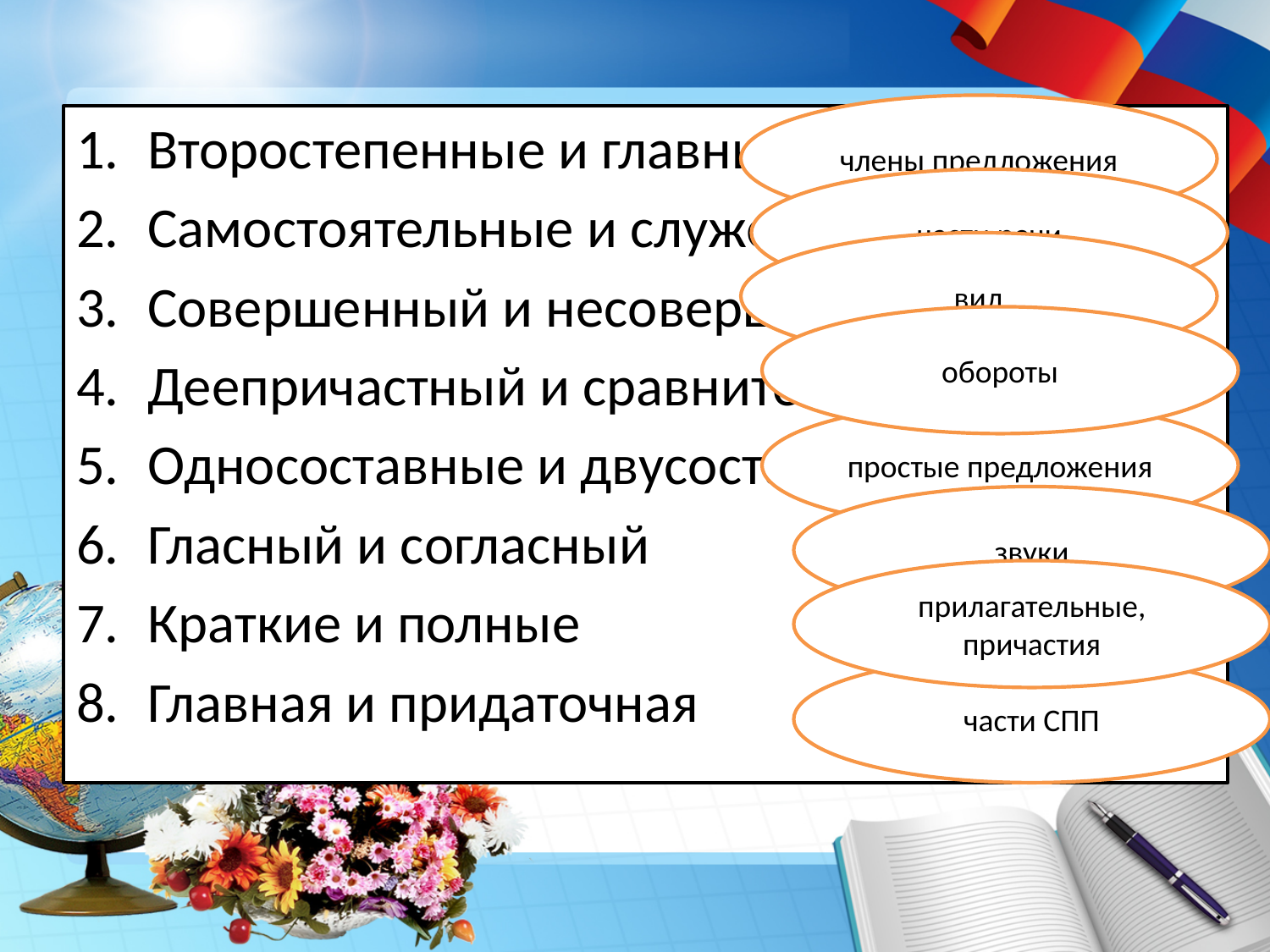

члены предложения
Второстепенные и главные
Самостоятельные и служебные
Совершенный и несовершенный
Деепричастный и сравнительный
Односоставные и двусоставные
Гласный и согласный
Краткие и полные
Главная и придаточная
части речи
вид
#
обороты
простые предложения
звуки
прилагательные, причастия
части СПП